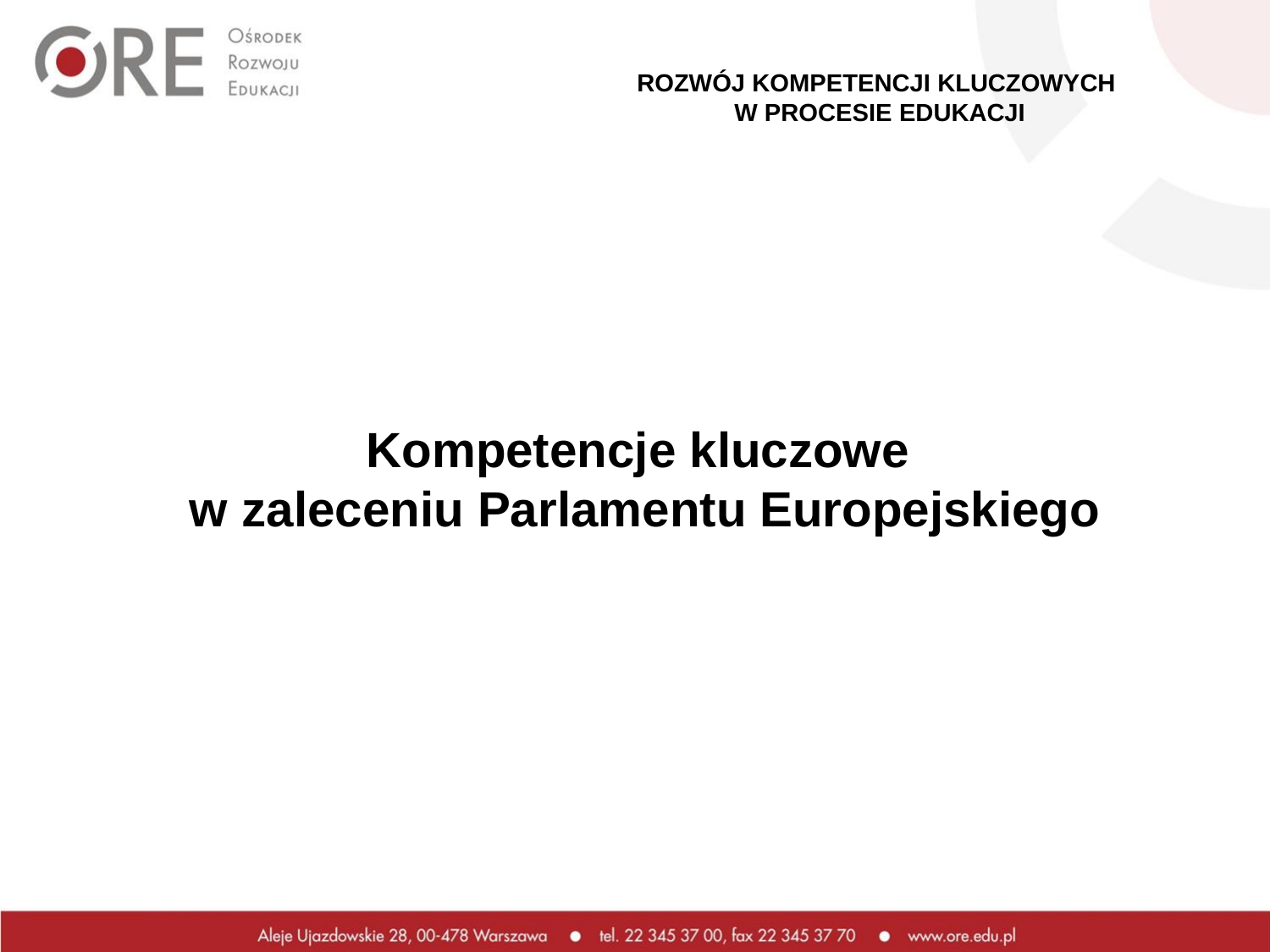

ROZWÓJ KOMPETENCJI KLUCZOWYCH
W PROCESIE EDUKACJI
Kompetencje kluczowe
w zaleceniu Parlamentu Europejskiego